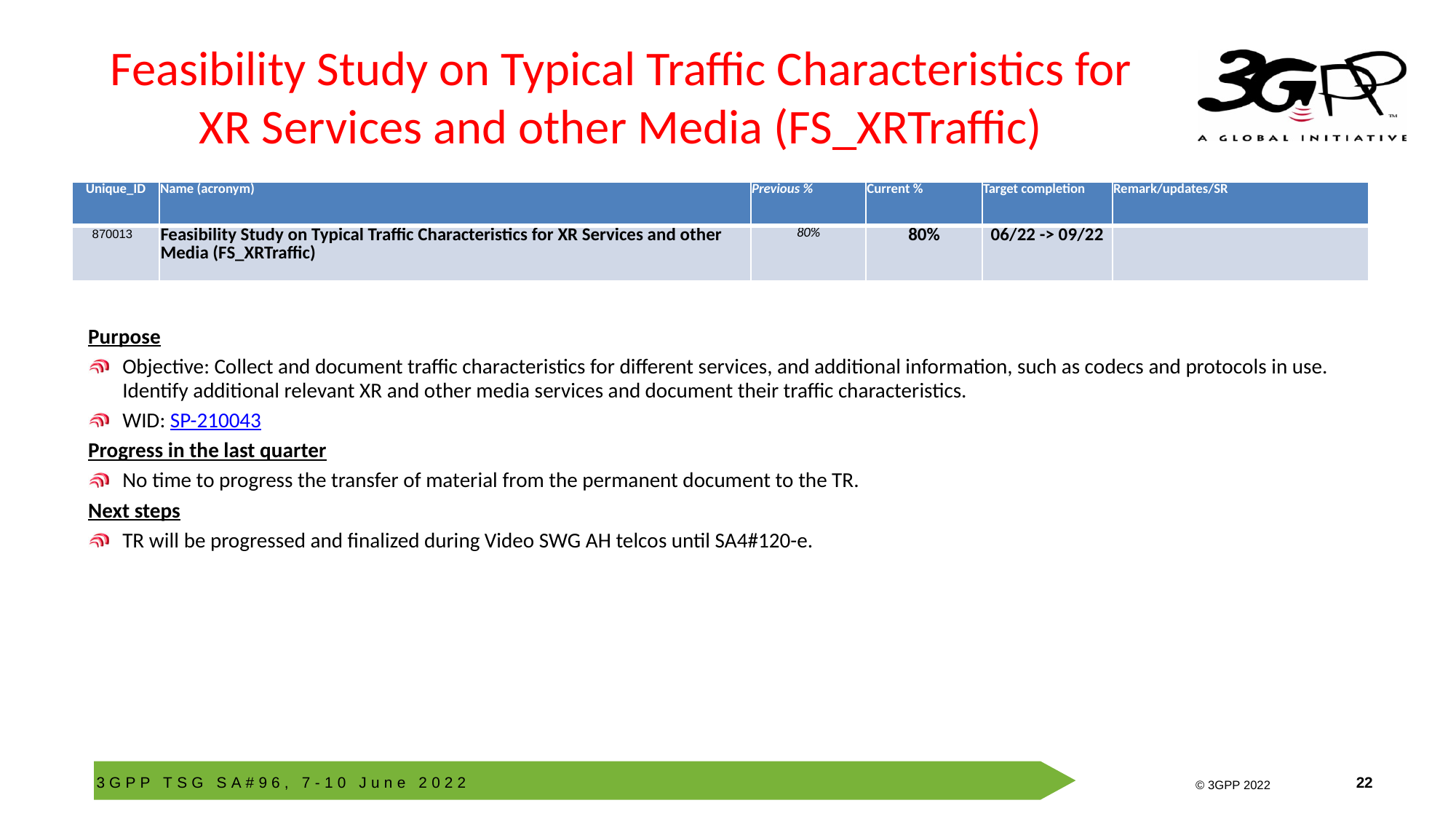

# Feasibility Study on Typical Traffic Characteristics for XR Services and other Media (FS_XRTraffic)
| Unique\_ID | Name (acronym) | Previous % | Current % | Target completion | Remark/updates/SR |
| --- | --- | --- | --- | --- | --- |
| 870013 | Feasibility Study on Typical Traffic Characteristics for XR Services and other Media (FS\_XRTraffic) | 80% | 80% | 06/22 -> 09/22 |  |
Purpose
Objective: Collect and document traffic characteristics for different services, and additional information, such as codecs and protocols in use. Identify additional relevant XR and other media services and document their traffic characteristics.
WID: SP-210043
Progress in the last quarter
No time to progress the transfer of material from the permanent document to the TR.
Next steps
TR will be progressed and finalized during Video SWG AH telcos until SA4#120-e.